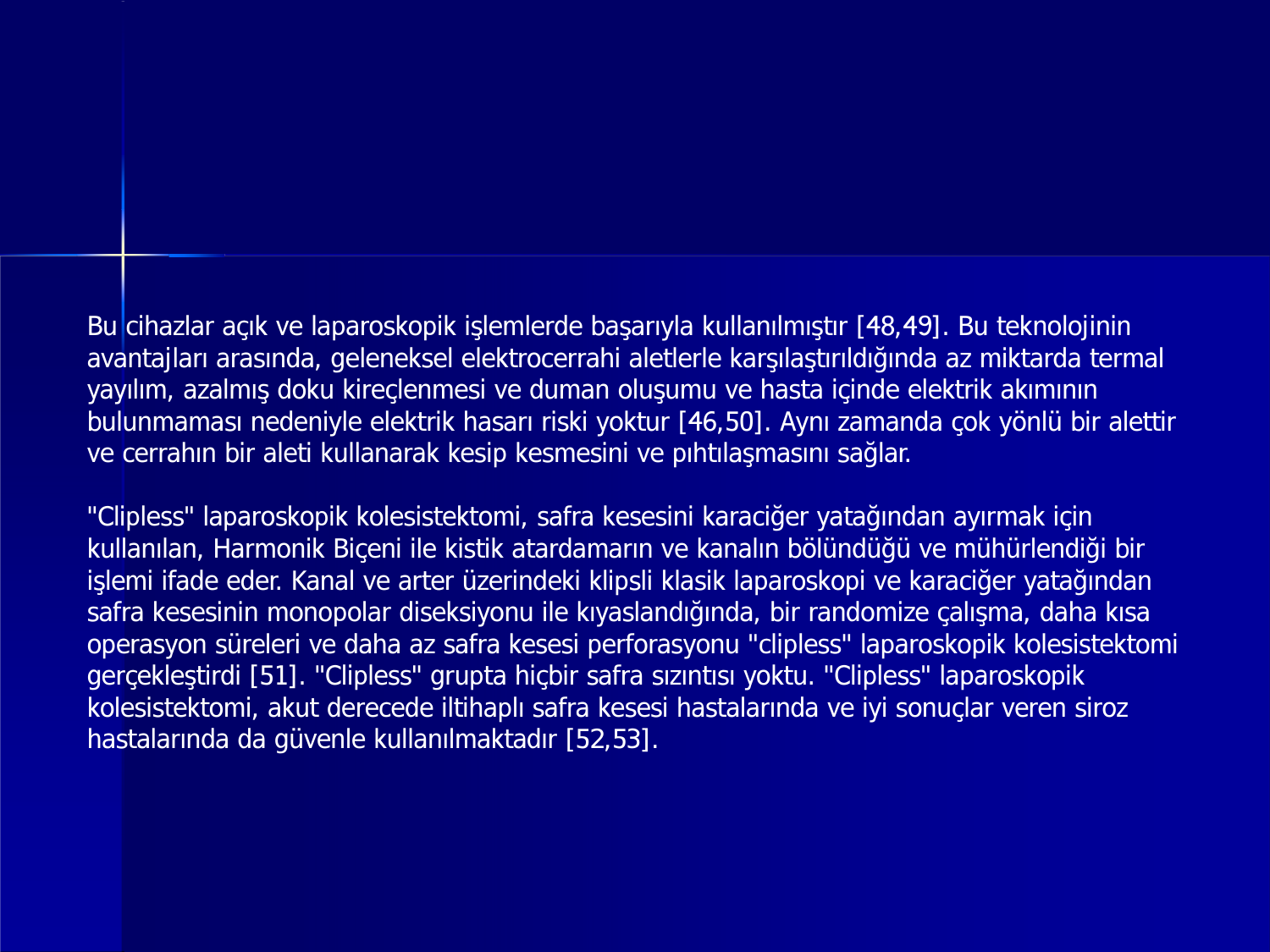

Bu cihazlar açık ve laparoskopik işlemlerde başarıyla kullanılmıştır [48,49]. Bu teknolojinin avantajları arasında, geleneksel elektrocerrahi aletlerle karşılaştırıldığında az miktarda termal yayılım, azalmış doku kireçlenmesi ve duman oluşumu ve hasta içinde elektrik akımının bulunmaması nedeniyle elektrik hasarı riski yoktur [46,50]. Aynı zamanda çok yönlü bir alettir ve cerrahın bir aleti kullanarak kesip kesmesini ve pıhtılaşmasını sağlar.

"Clipless" laparoskopik kolesistektomi, safra kesesini karaciğer yatağından ayırmak için kullanılan, Harmonik Biçeni ile kistik atardamarın ve kanalın bölündüğü ve mühürlendiği bir işlemi ifade eder. Kanal ve arter üzerindeki klipsli klasik laparoskopi ve karaciğer yatağından safra kesesinin monopolar diseksiyonu ile kıyaslandığında, bir randomize çalışma, daha kısa operasyon süreleri ve daha az safra kesesi perforasyonu "clipless" laparoskopik kolesistektomi gerçekleştirdi [51]. "Clipless" grupta hiçbir safra sızıntısı yoktu. "Clipless" laparoskopik kolesistektomi, akut derecede iltihaplı safra kesesi hastalarında ve iyi sonuçlar veren siroz hastalarında da güvenle kullanılmaktadır [52,53].